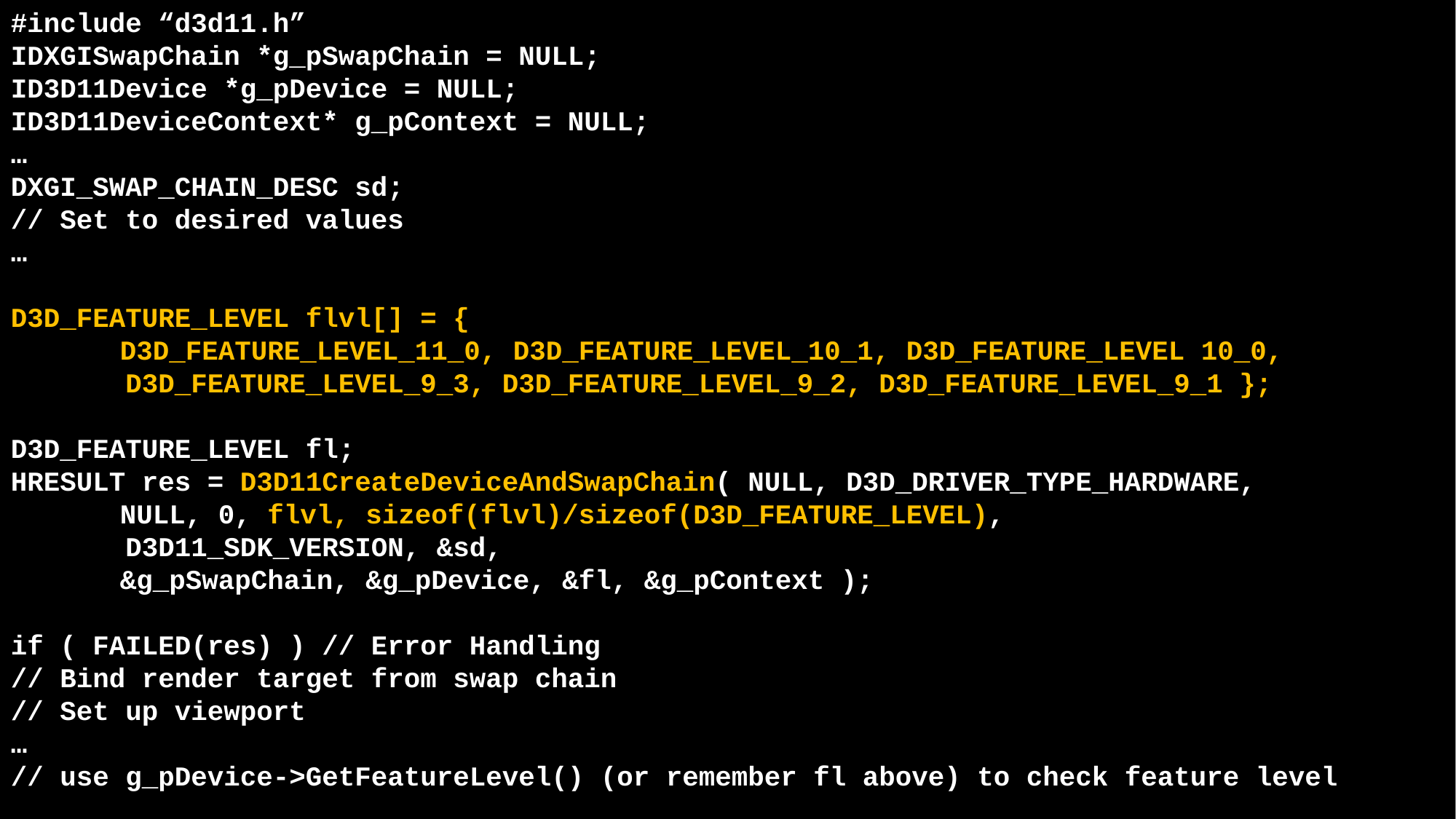

#include “d3d11.h”
IDXGISwapChain *g_pSwapChain = NULL;
ID3D11Device *g_pDevice = NULL;
ID3D11DeviceContext* g_pContext = NULL;
…
DXGI_SWAP_CHAIN_DESC sd;
// Set to desired values
…

D3D_FEATURE_LEVEL flvl[] = {
	D3D_FEATURE_LEVEL_11_0, D3D_FEATURE_LEVEL_10_1, D3D_FEATURE_LEVEL 10_0,
       D3D_FEATURE_LEVEL_9_3, D3D_FEATURE_LEVEL_9_2, D3D_FEATURE_LEVEL_9_1 };

D3D_FEATURE_LEVEL fl;
HRESULT res = D3D11CreateDeviceAndSwapChain( NULL, D3D_DRIVER_TYPE_HARDWARE,
	NULL, 0, flvl, sizeof(flvl)/sizeof(D3D_FEATURE_LEVEL),
       D3D11_SDK_VERSION, &sd,
	&g_pSwapChain, &g_pDevice, &fl, &g_pContext );

if ( FAILED(res) ) // Error Handling
// Bind render target from swap chain
// Set up viewport
…
// use g_pDevice->GetFeatureLevel() (or remember fl above) to check feature level